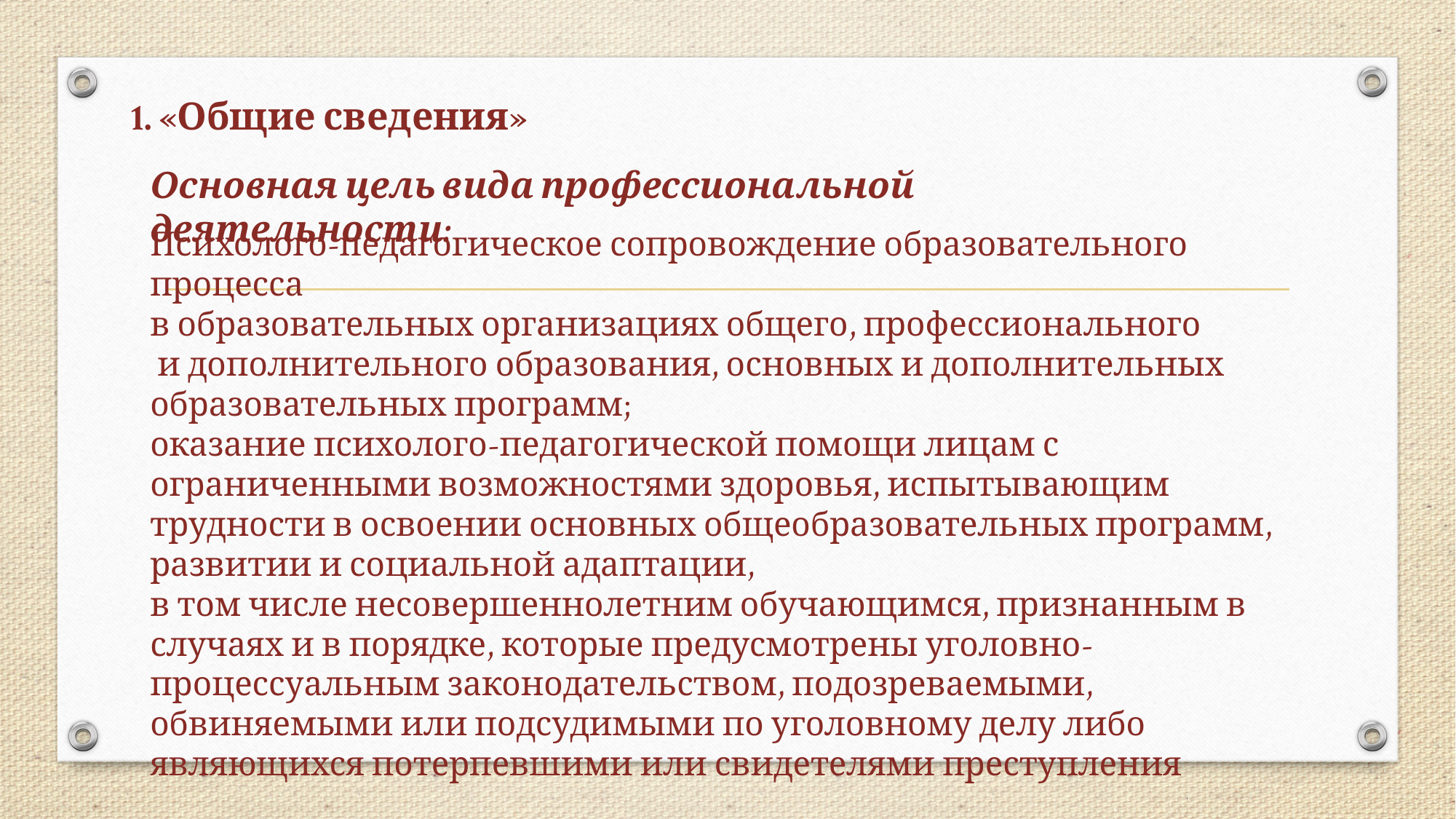

1. «Общие сведения»
Основная цель вида профессиональной деятельности:
Психолого-педагогическое сопровождение образовательного процесса
в образовательных организациях общего, профессионального
 и дополнительного образования, основных и дополнительных образовательных программ;
оказание психолого-педагогической помощи лицам с ограниченными возможностями здоровья, испытывающим трудности в освоении основных общеобразовательных программ, развитии и социальной адаптации,
в том числе несовершеннолетним обучающимся, признанным в случаях и в порядке, которые предусмотрены уголовно-процессуальным законодательством, подозреваемыми, обвиняемыми или подсудимыми по уголовному делу либо являющихся потерпевшими или свидетелями преступления